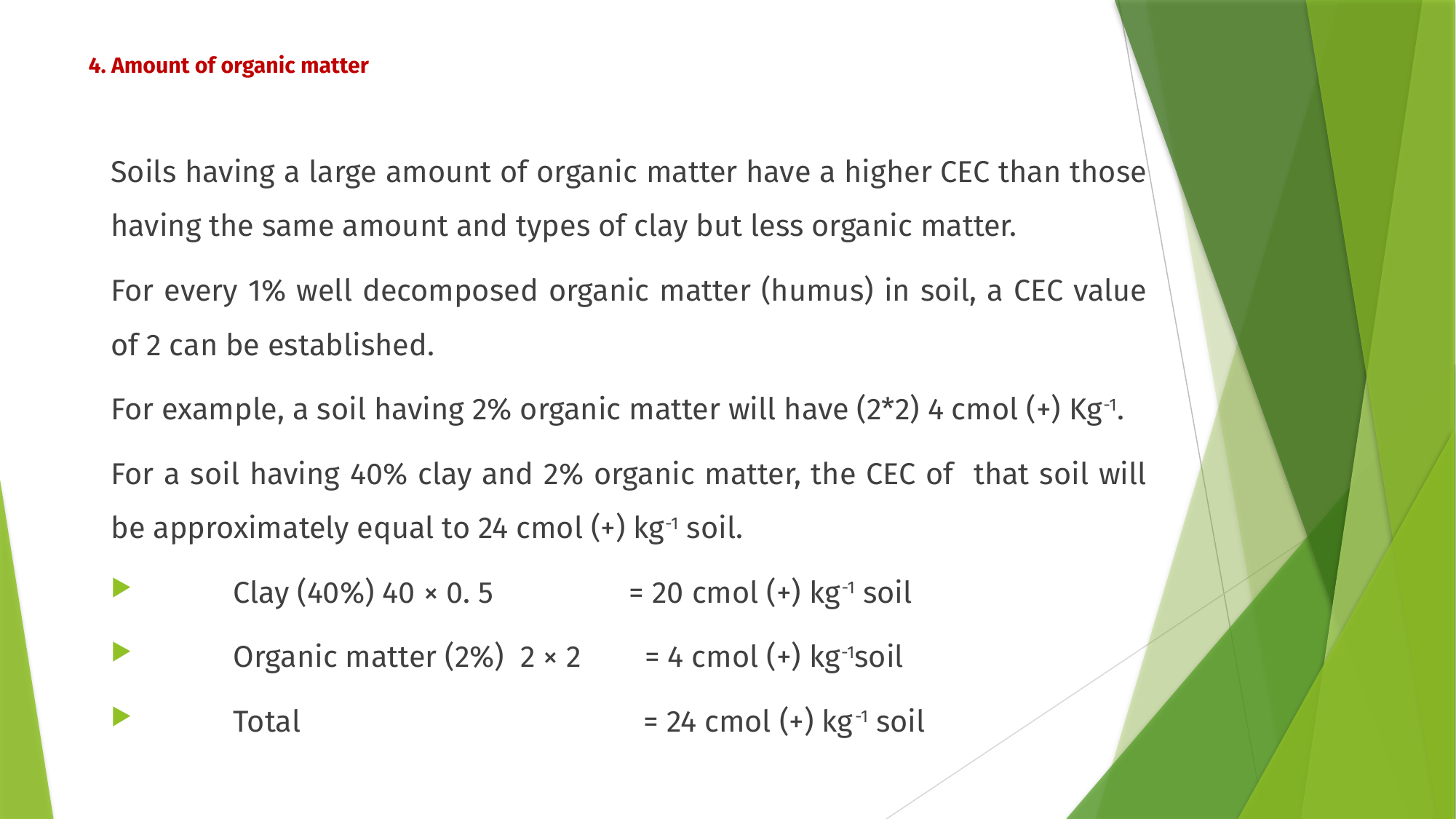

# 4. Amount of organic matter
Soils having a large amount of organic matter have a higher CEC than those having the same amount and types of clay but less organic matter.
For every 1% well decomposed organic matter (humus) in soil, a CEC value of 2 can be established.
For example, a soil having 2% organic matter will have (2*2) 4 cmol (+) Kg-1.
For a soil having 40% clay and 2% organic matter, the CEC of  that soil will be approximately equal to 24 cmol (+) kg-1 soil.
             Clay (40%) 40 × 0. 5                 = 20 cmol (+) kg-1 soil
             Organic matter (2%)  2 × 2        = 4 cmol (+) kg-1soil
             Total                                           = 24 cmol (+) kg-1 soil